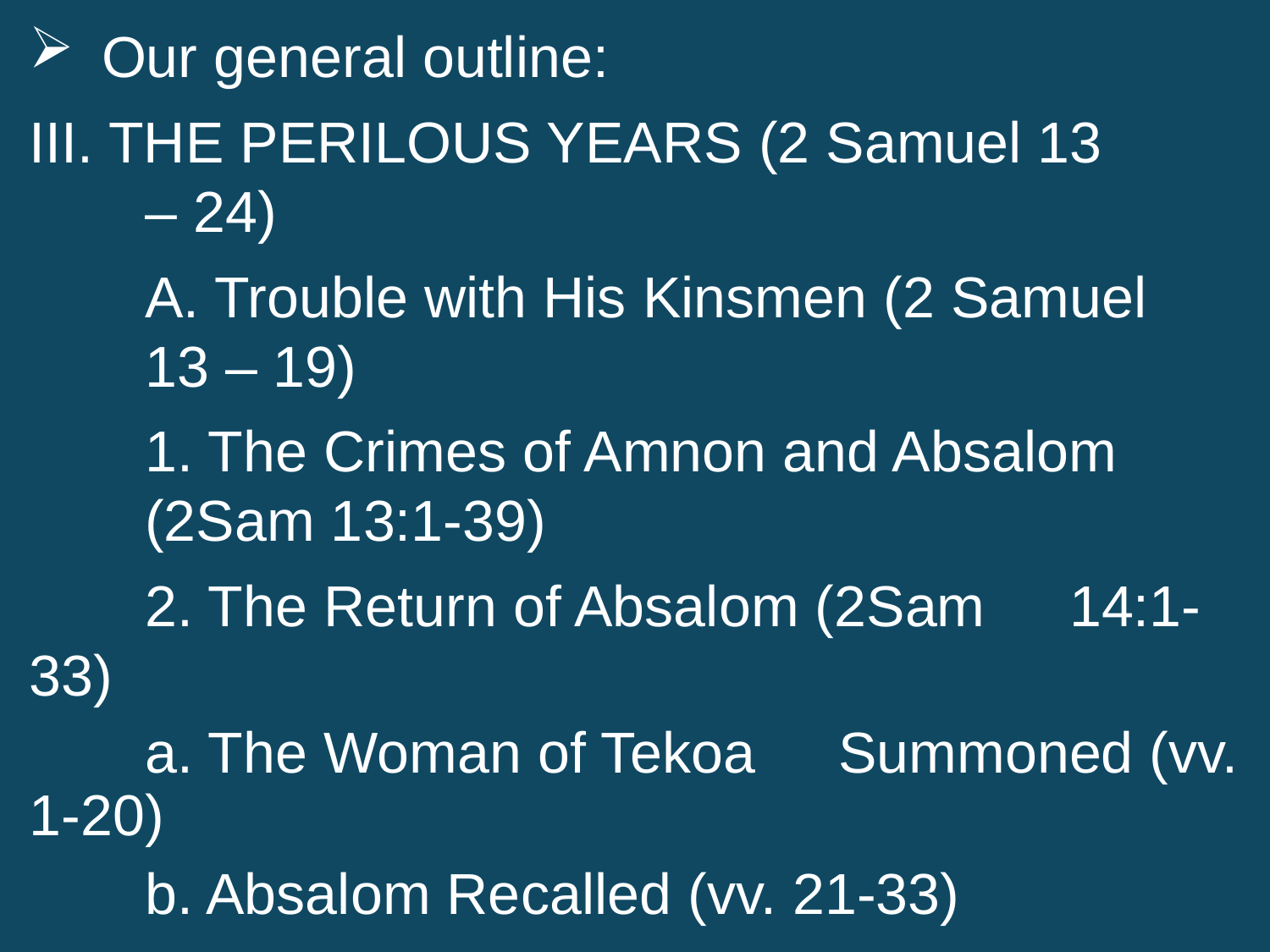

Our general outline:
III. THE PERILOUS YEARS (2 Samuel 13 			– 24)
		A. Trouble with His Kinsmen (2 Samuel 					13 – 19)
				1. The Crimes of Amnon and Absalom 						(2Sam 13:1-39)
				2. The Return of Absalom (2Sam 							14:1-33)
			a. The Woman of Tekoa 						Summoned (vv. 1-20)
			b. Absalom Recalled (vv. 21-33)